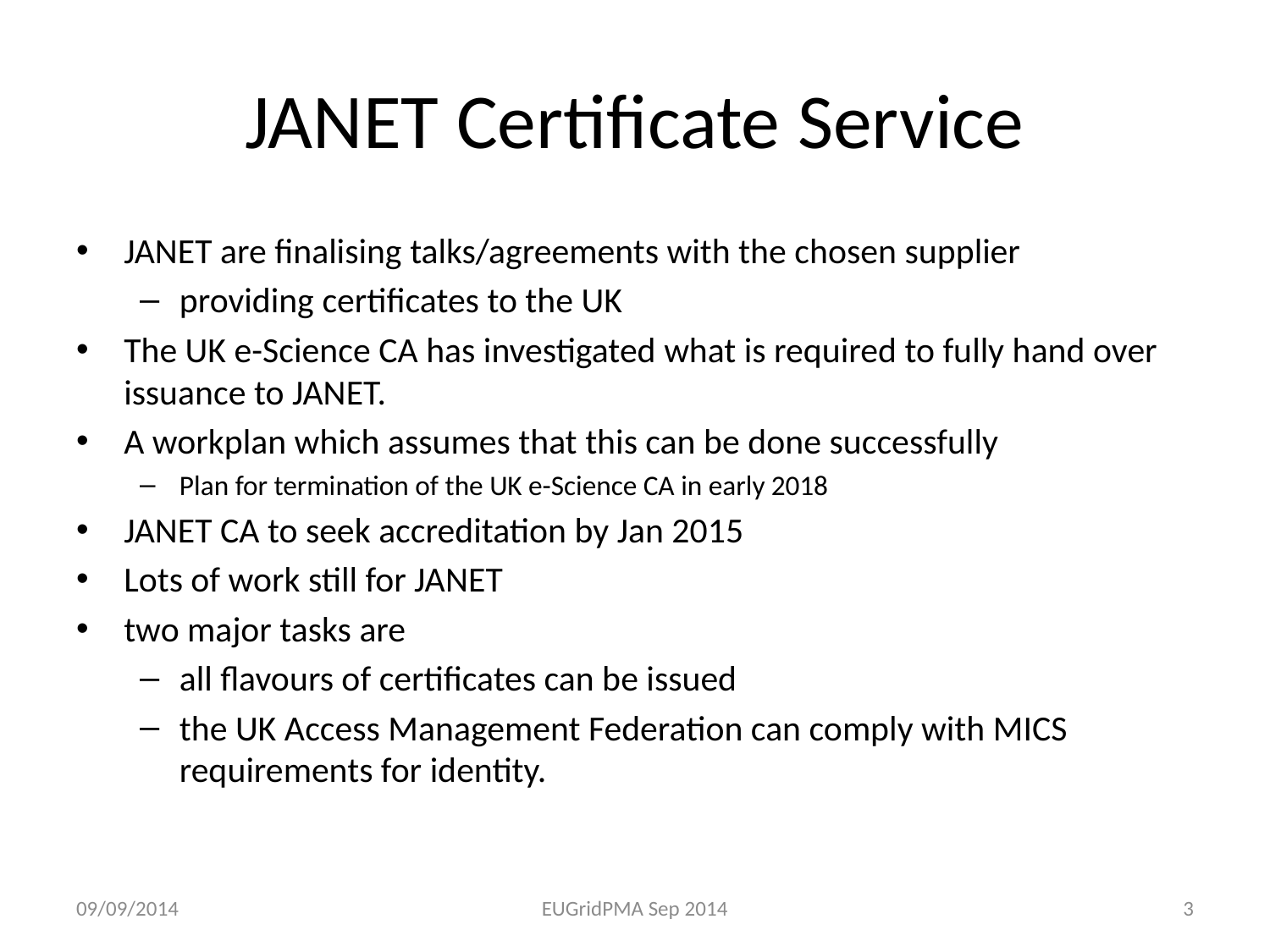

# JANET Certificate Service
JANET are finalising talks/agreements with the chosen supplier
providing certificates to the UK
The UK e-Science CA has investigated what is required to fully hand over issuance to JANET.
A workplan which assumes that this can be done successfully
Plan for termination of the UK e-Science CA in early 2018
JANET CA to seek accreditation by Jan 2015
Lots of work still for JANET
two major tasks are
all flavours of certificates can be issued
the UK Access Management Federation can comply with MICS requirements for identity.
09/09/2014
EUGridPMA Sep 2014
3